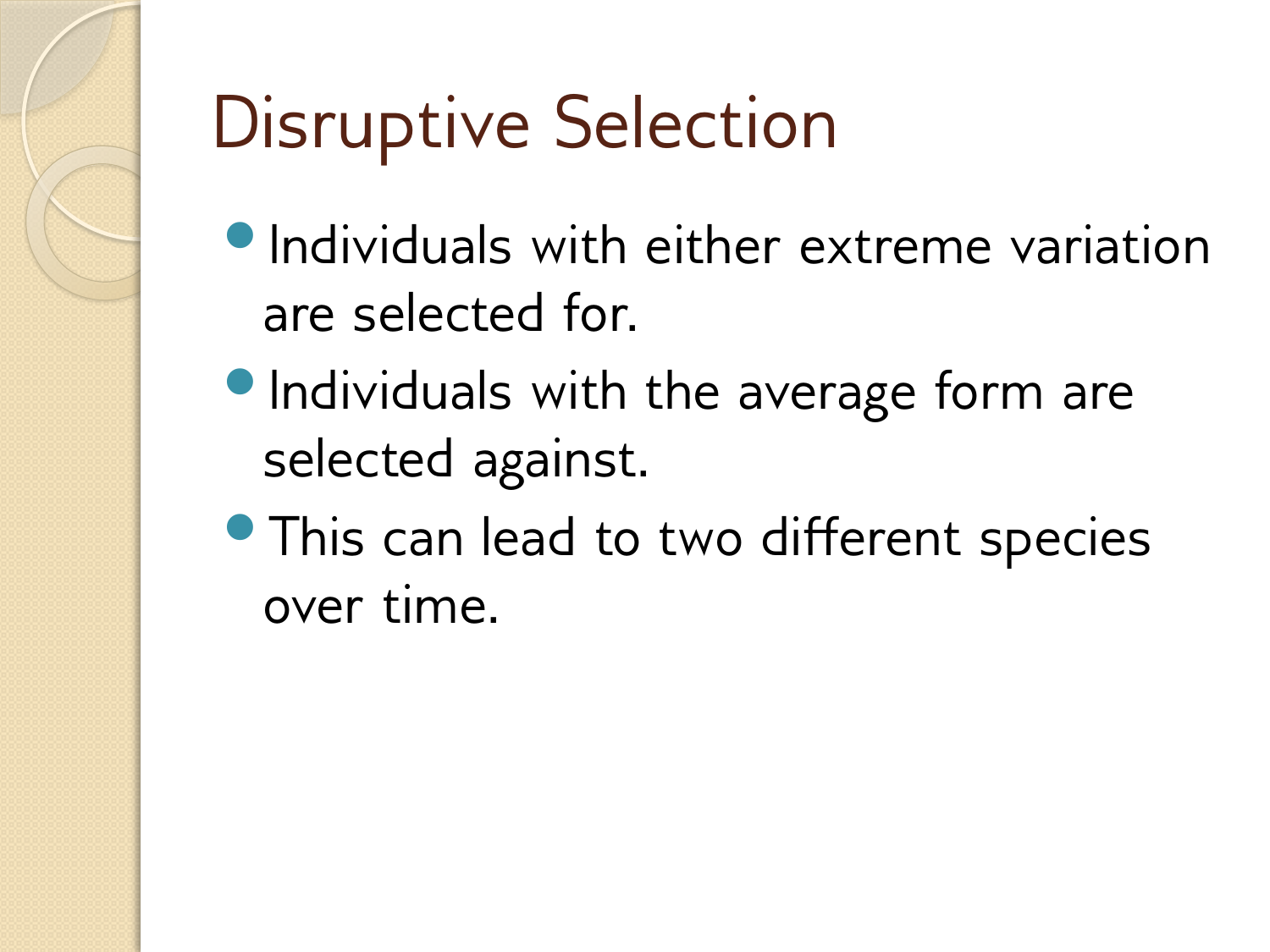

# Disruptive Selection
Individuals with either extreme variation are selected for.
Individuals with the average form are selected against.
This can lead to two different species over time.